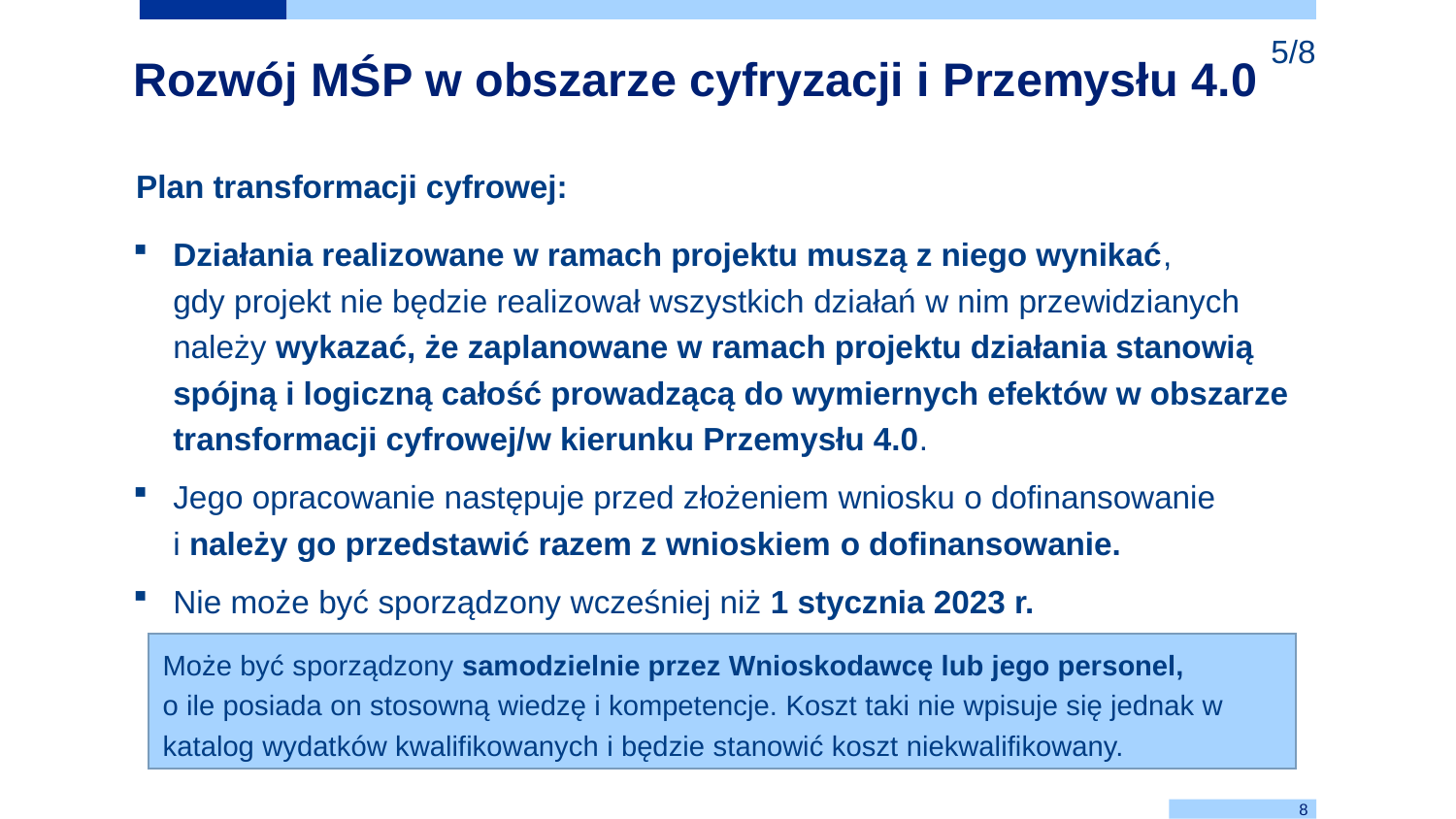

5/8
# Rozwój MŚP w obszarze cyfryzacji i Przemysłu 4.0
Plan transformacji cyfrowej:
Działania realizowane w ramach projektu muszą z niego wynikać,
gdy projekt nie będzie realizował wszystkich działań w nim przewidzianych należy wykazać, że zaplanowane w ramach projektu działania stanowią spójną i logiczną całość prowadzącą do wymiernych efektów w obszarze transformacji cyfrowej/​w kierunku Przemysłu 4.0.
Jego opracowanie następuje przed złożeniem wniosku ​o dofinansowanie
i należy go przedstawić razem z wnioskiem ​o dofinansowanie.​
Nie może być sporządzony wcześniej niż 1 stycznia 2023 r.​

Może być sporządzony samodzielnie przez Wnioskodawcę lub jego personel,
o ile posiada on stosowną wiedzę i kompetencje. Koszt taki nie wpisuje się jednak w katalog wydatków kwalifikowanych i będzie stanowić koszt niekwalifikowany.​
8